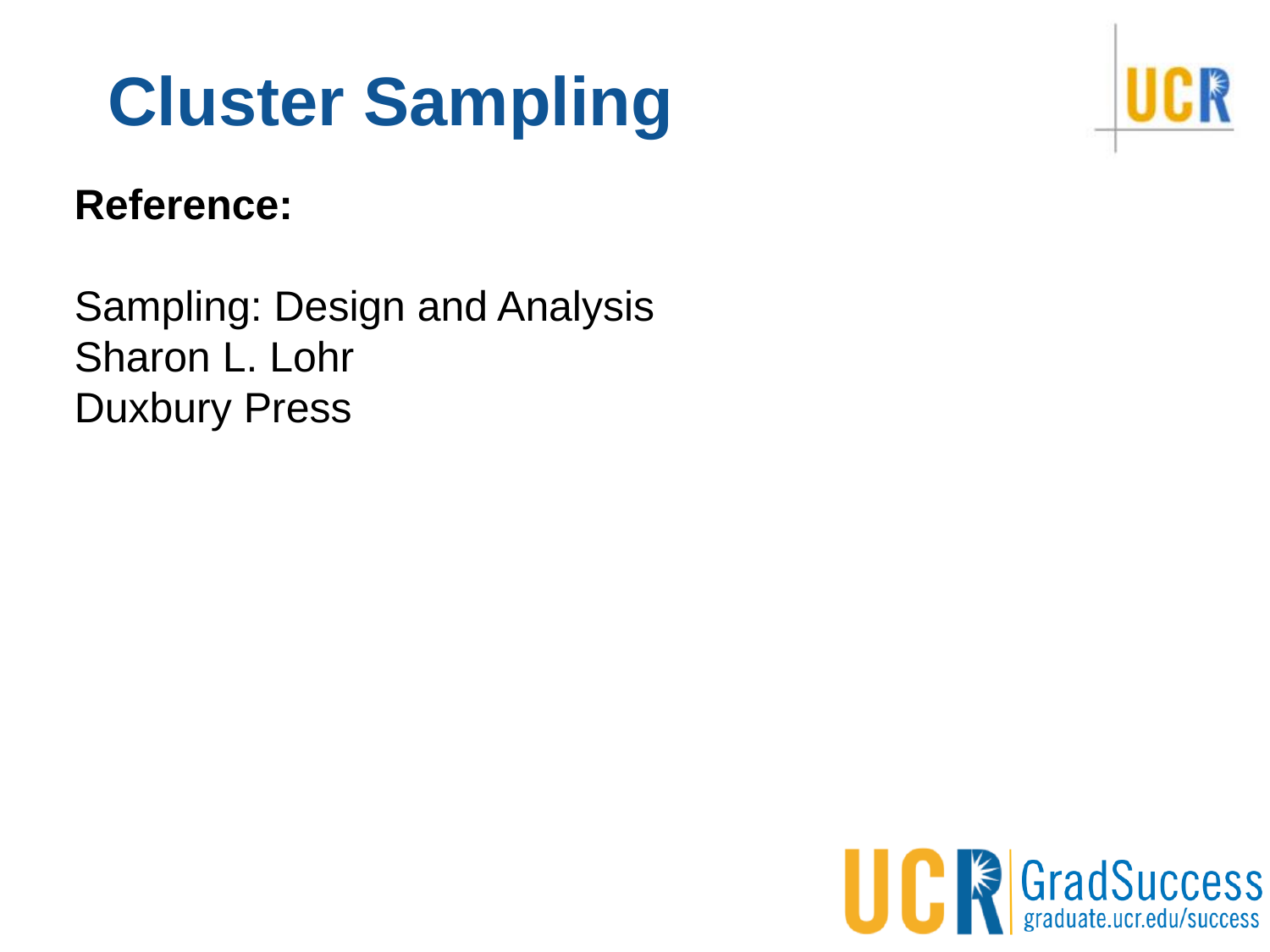

# Cluster Sampling
Reference:

Sampling: Design and Analysis
Sharon L. Lohr
Duxbury Press